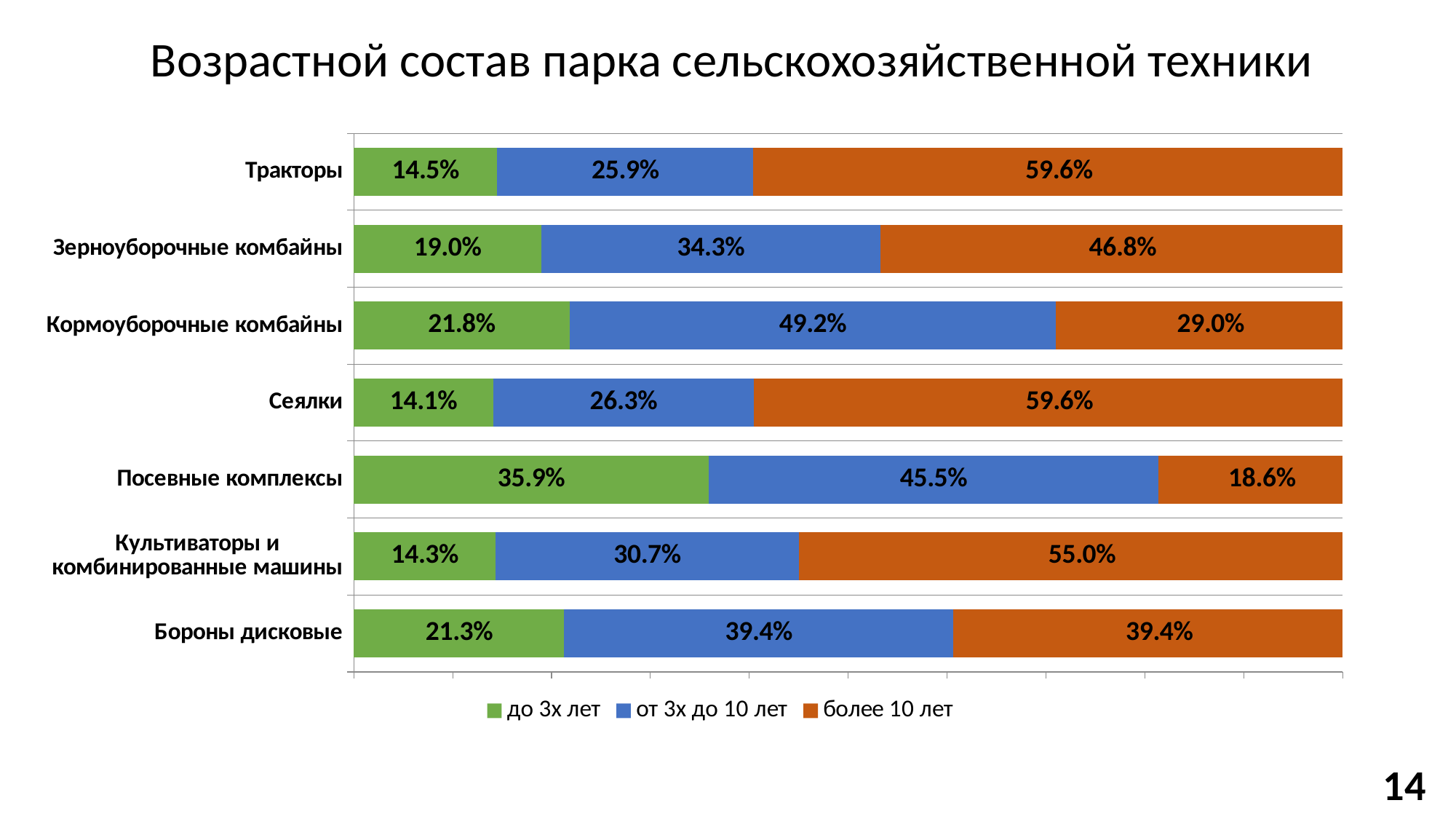

# Возрастной состав парка сельскохозяйственной техники

### Chart

| Category | до 3х лет | от 3х до 10 лет | более 10 лет |
|---|---|---|---|
| Бороны дисковые | 0.21278385197645094 | 0.39360807401177494 | 0.39360807401177494 |
| Культиваторы и комбинированные машины | 0.14322120285423057 | 0.3068297655453626 | 0.549949031600409 |
| Посевные комплексы | 0.35876840696117807 | 0.45515394912985313 | 0.18607764390896922 |
| Сеялки | 0.14089203834931224 | 0.2634431012922054 | 0.5956648603584827 |
| Кормоуборочные комбайны | 0.21823204419889536 | 0.4917127071823209 | 0.2900552486187843 |
| Зерноуборочные комбайны | 0.18952524491333841 | 0.3428786737000761 | 0.4675960813865863 |
| Тракторы | 0.14500739147964004 | 0.2589705684719796 | 0.5960220400483806 |
14